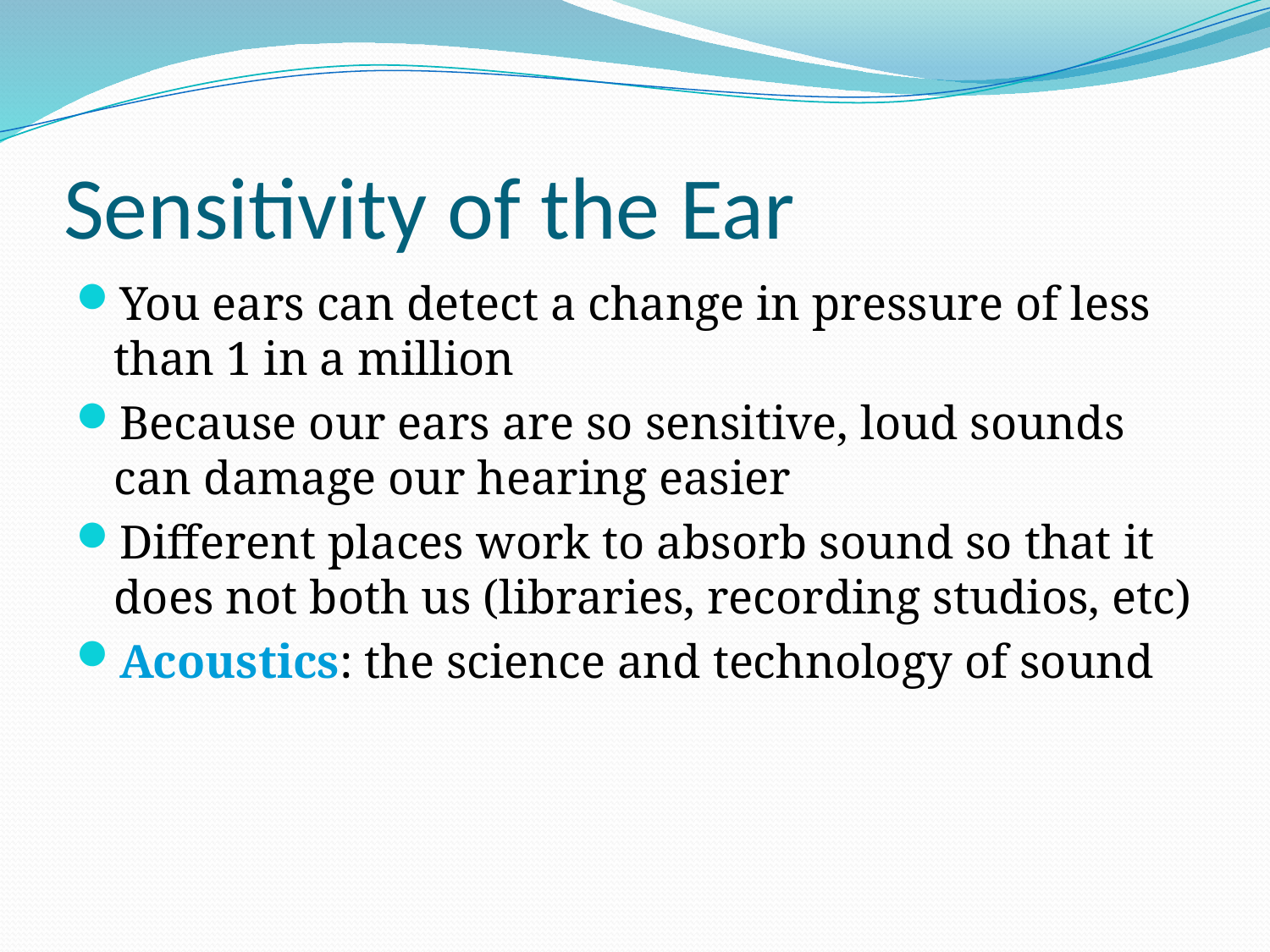

# Sensitivity of the Ear
You ears can detect a change in pressure of less than 1 in a million
Because our ears are so sensitive, loud sounds can damage our hearing easier
Different places work to absorb sound so that it does not both us (libraries, recording studios, etc)
Acoustics: the science and technology of sound